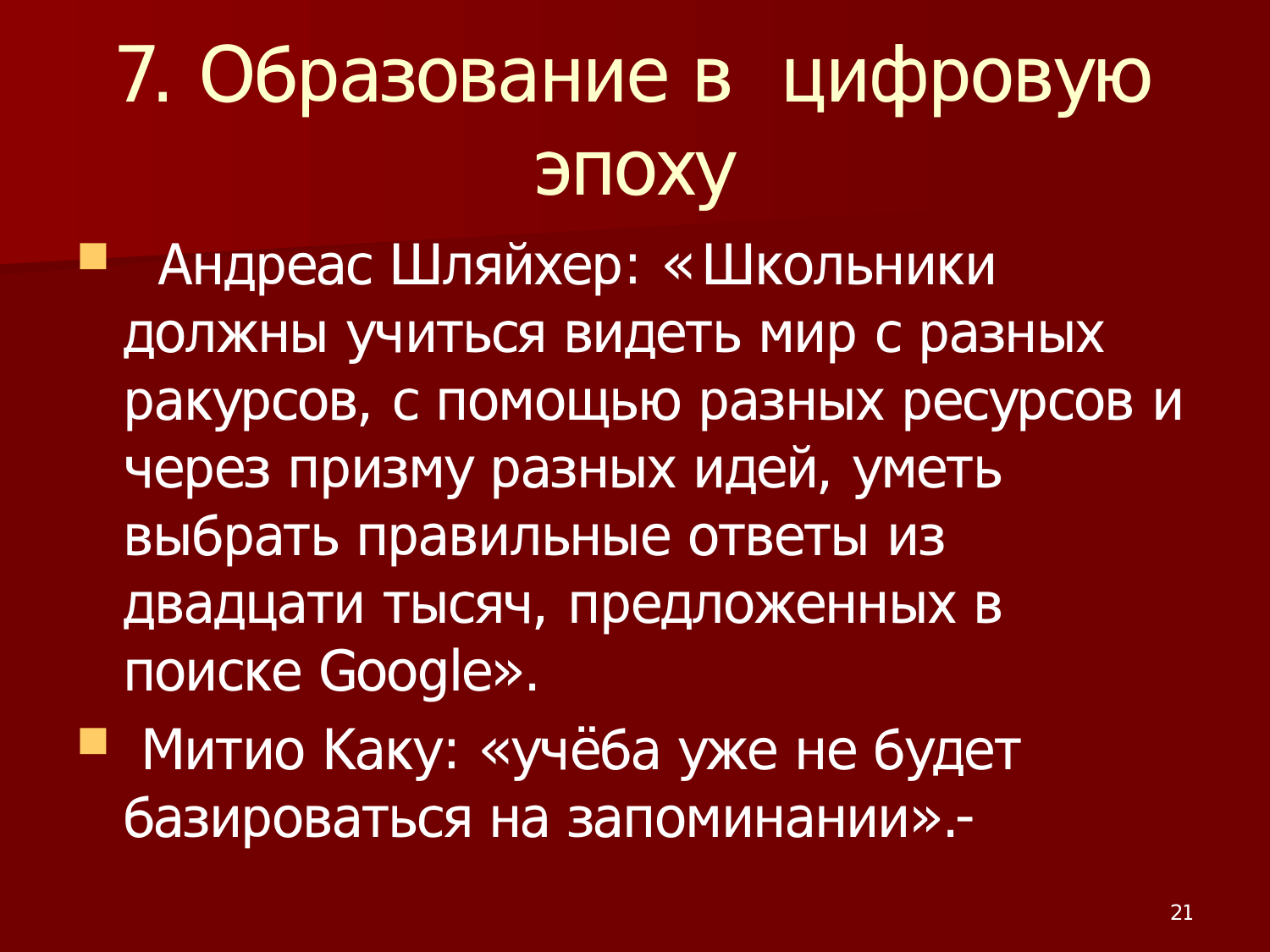

# 7. Образование в  цифровую эпоху
  Андреас Шляйхер: «Школьники должны учиться видеть мир с разных ракурсов, с помощью разных ресурсов и через призму разных идей, уметь выбрать правильные ответы из двадцати тысяч, предложенных в поиске Google».
 Митио Каку: «учёба уже не будет базироваться на запоминании».-
21